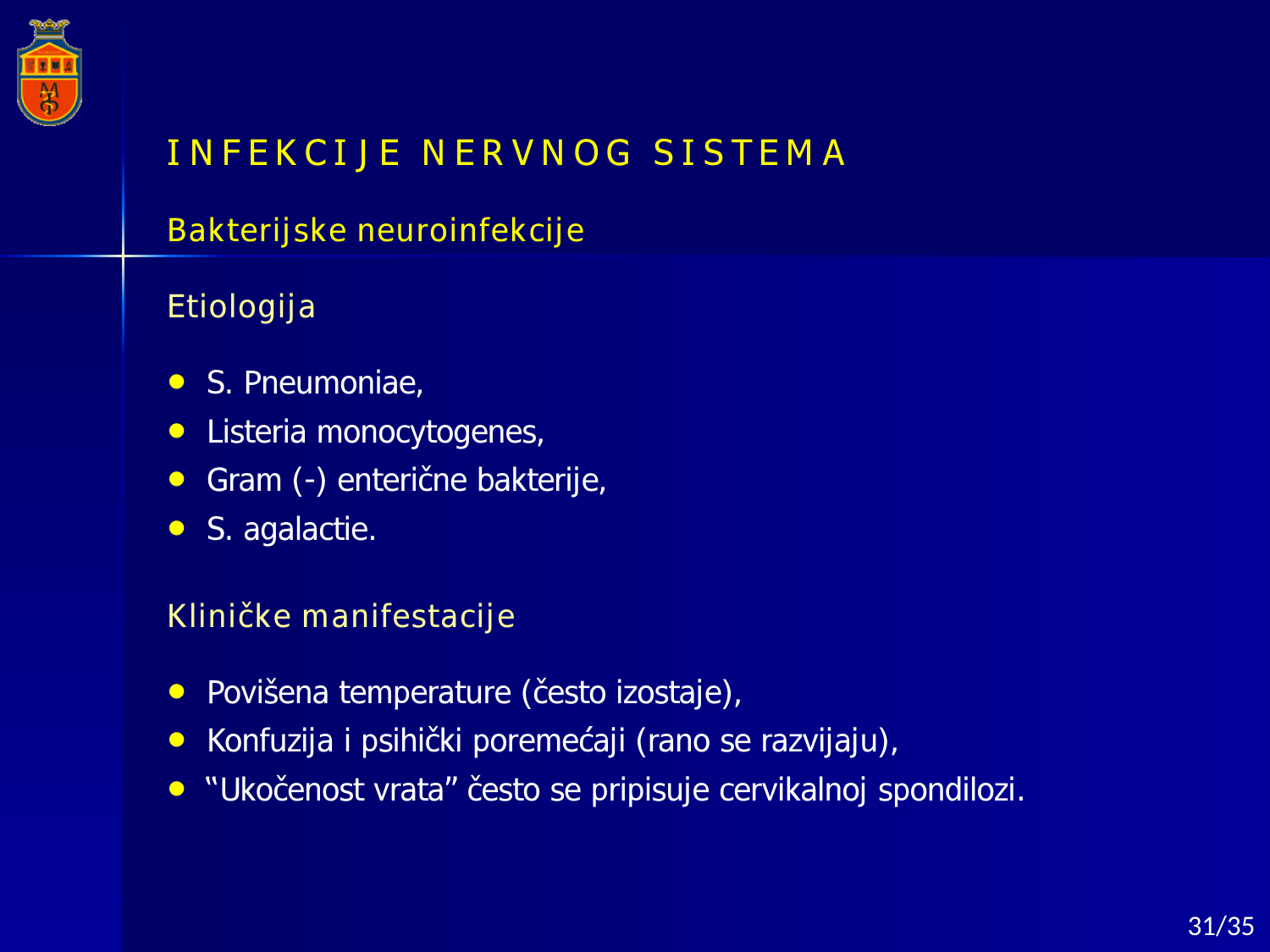

INFEKCIJE NERVNOG SISTEMA

Bakterijske neuroinfekcije

Etiologija

S. Pneumoniae,
Listeria monocytogenes,
Gram (-) enterične bakterije,
S. agalactie.

Kliničke manifestacije

Povišena temperature (često izostaje),
Konfuzija i psihički poremećaji (rano se razvijaju),
“Ukočenost vrata” često se pripisuje cervikalnoj spondilozi.
31/35